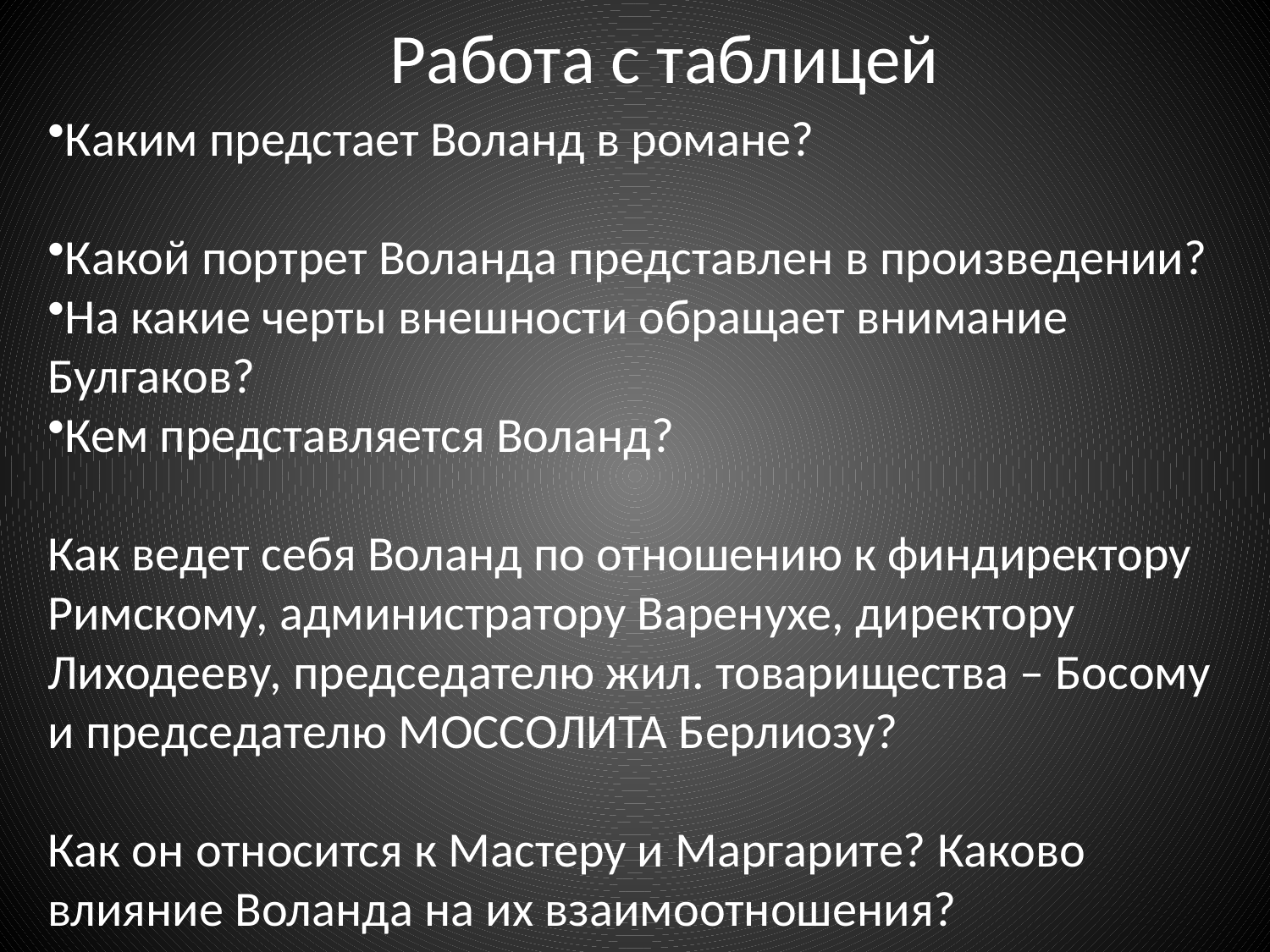

# Работа с таблицей
Каким предстает Воланд в романе?

Какой портрет Воланда представлен в произведении?
На какие черты внешности обращает внимание Булгаков?
Кем представляется Воланд?

Как ведет себя Воланд по отношению к финдиректору Римскому, администратору Варенухе, директору Лиходееву, председателю жил. товарищества – Босому и председателю МОССОЛИТА Берлиозу?

Как он относится к Мастеру и Маргарите? Каково влияние Воланда на их взаимоотношения?